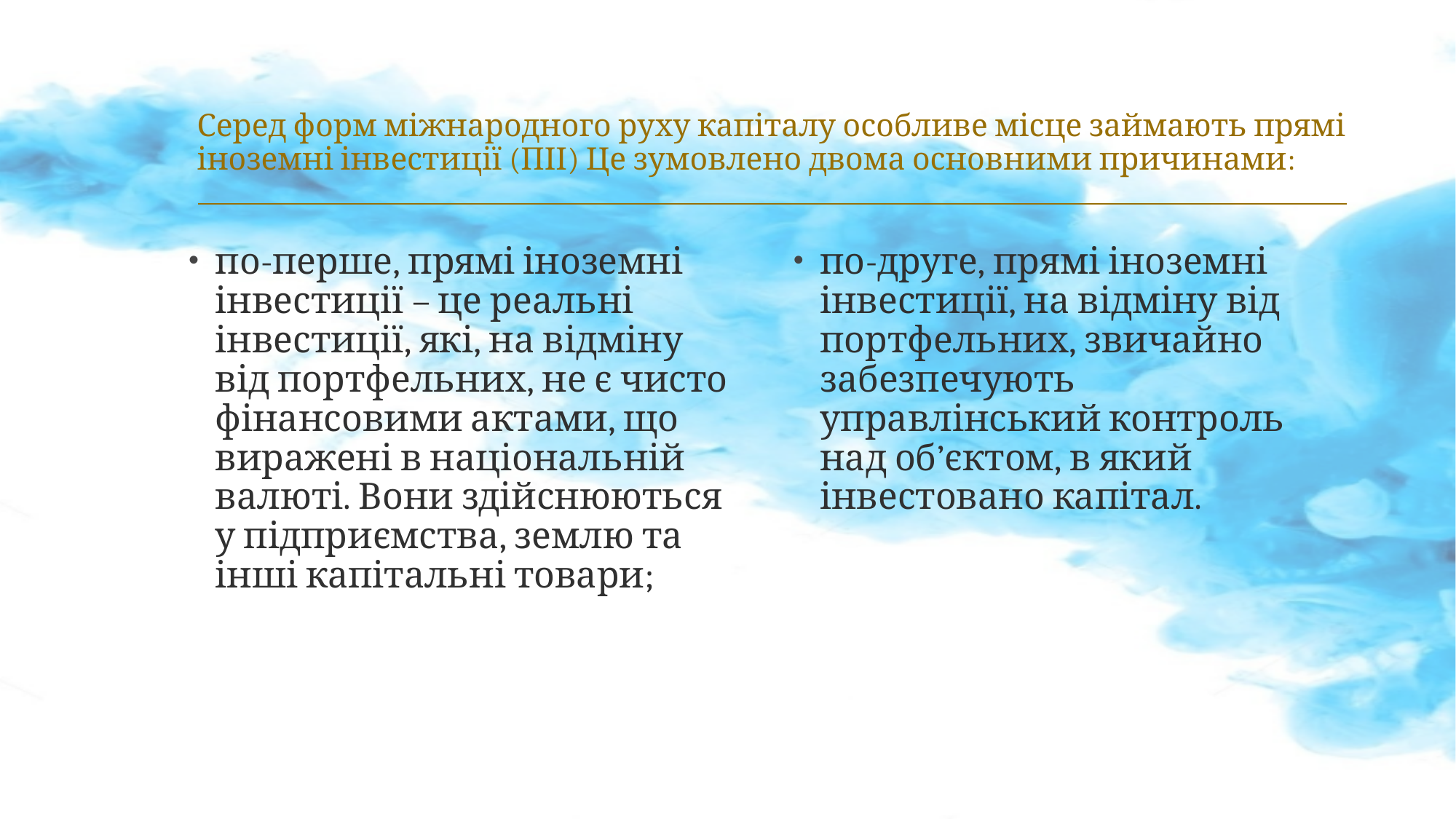

# Серед форм міжнародного руху капіталу особливе місце займають прямі іноземні інвестиції (ПІІ) Це зумовлено двома основними причинами:
по-перше, прямі іноземні інвестиції – це реальні інвестиції, які, на відміну від портфельних, не є чисто фінансовими актами, що виражені в національній валюті. Вони здійснюються у підприємства, землю та інші капітальні товари;
по-друге, прямі іноземні інвестиції, на відміну від портфельних, звичайно забезпечують управлінський контроль над об’єктом, в який інвестовано капітал.